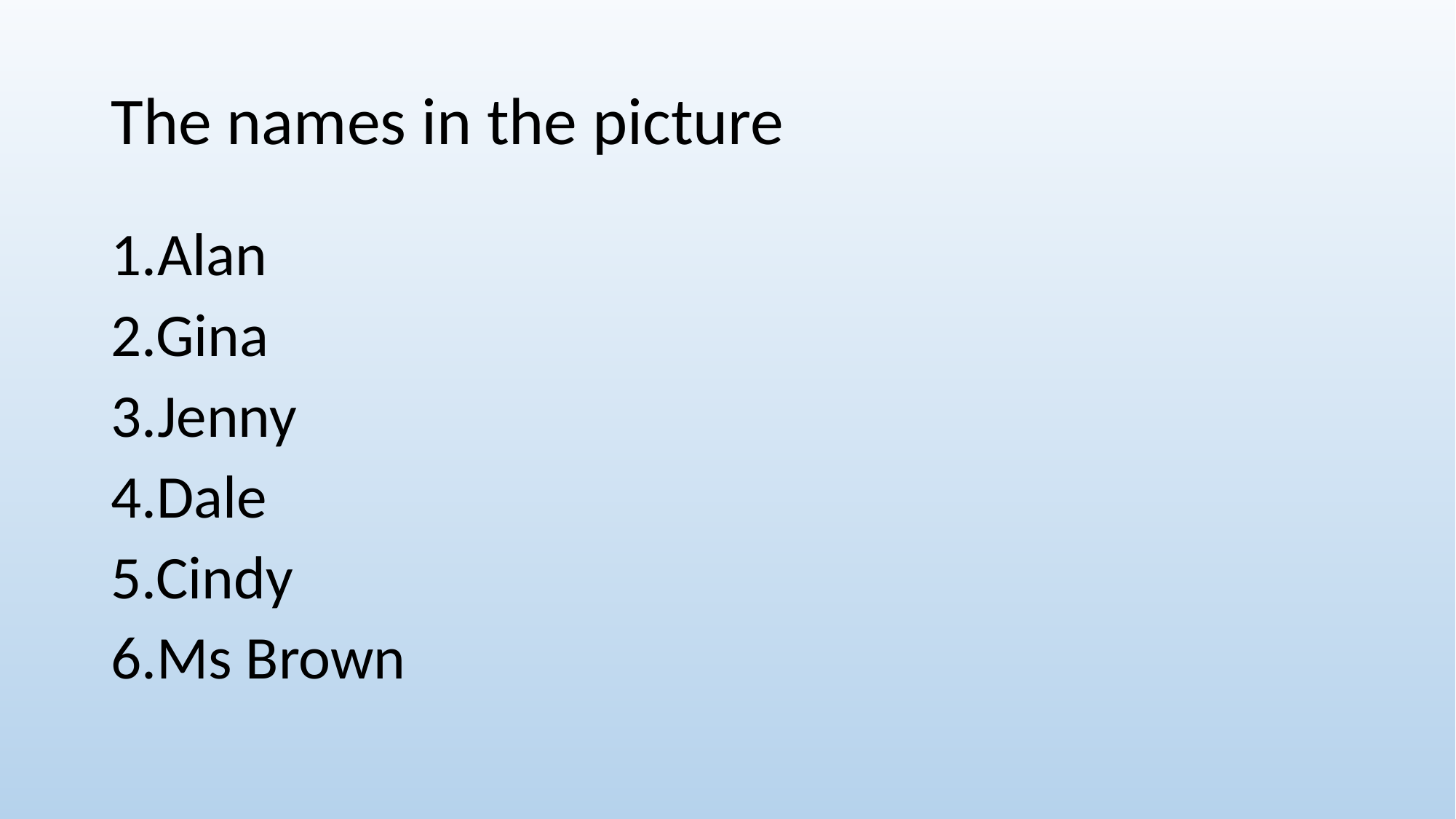

# The names in the picture
1.Alan
2.Gina
3.Jenny
4.Dale
5.Cindy
6.Ms Brown